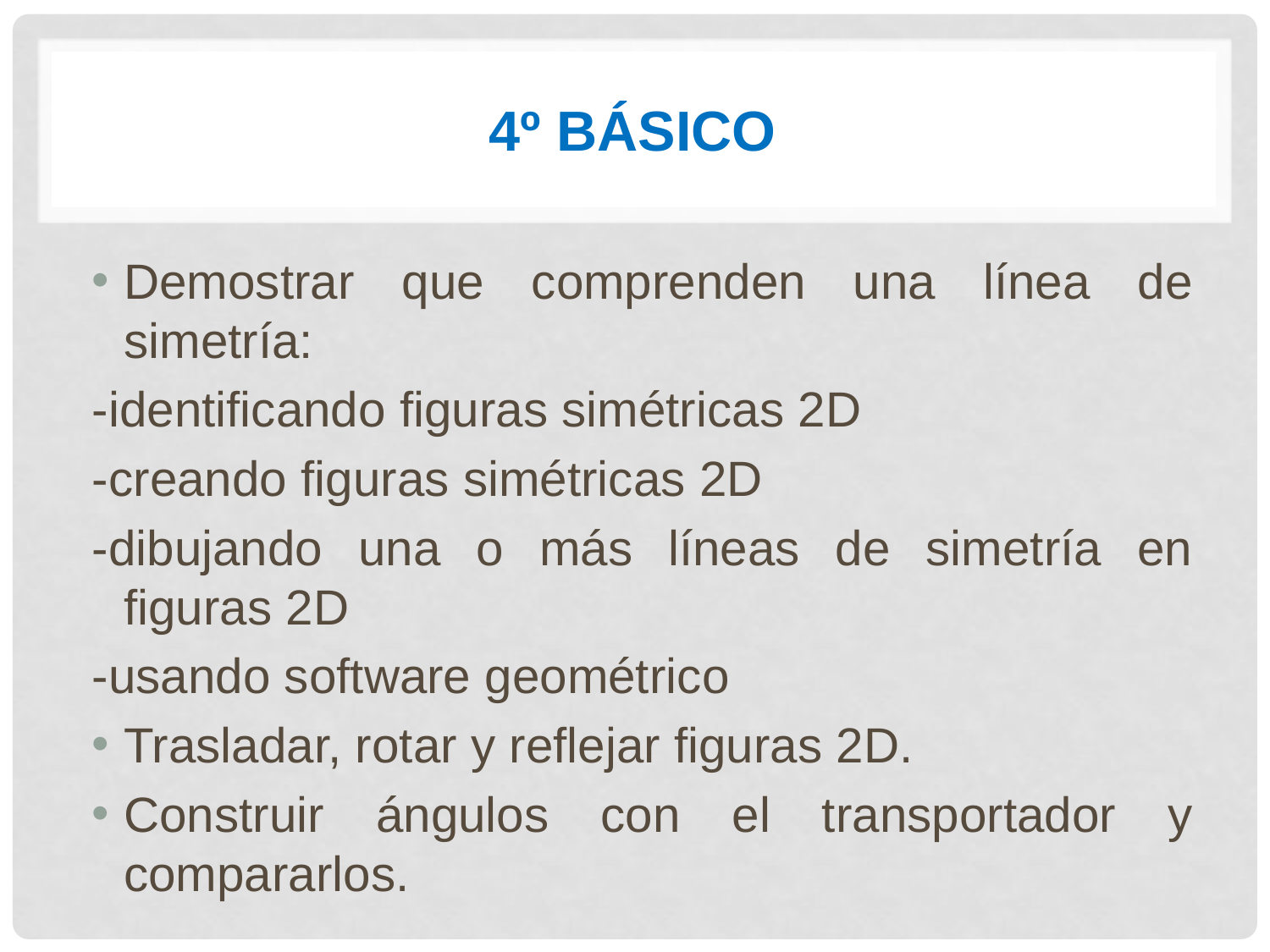

# 4º BÁSICO
Demostrar que comprenden una línea de simetría:
-identificando figuras simétricas 2D
-creando figuras simétricas 2D
-dibujando una o más líneas de simetría en figuras 2D
-usando software geométrico
Trasladar, rotar y reflejar figuras 2D.
Construir ángulos con el transportador y compararlos.